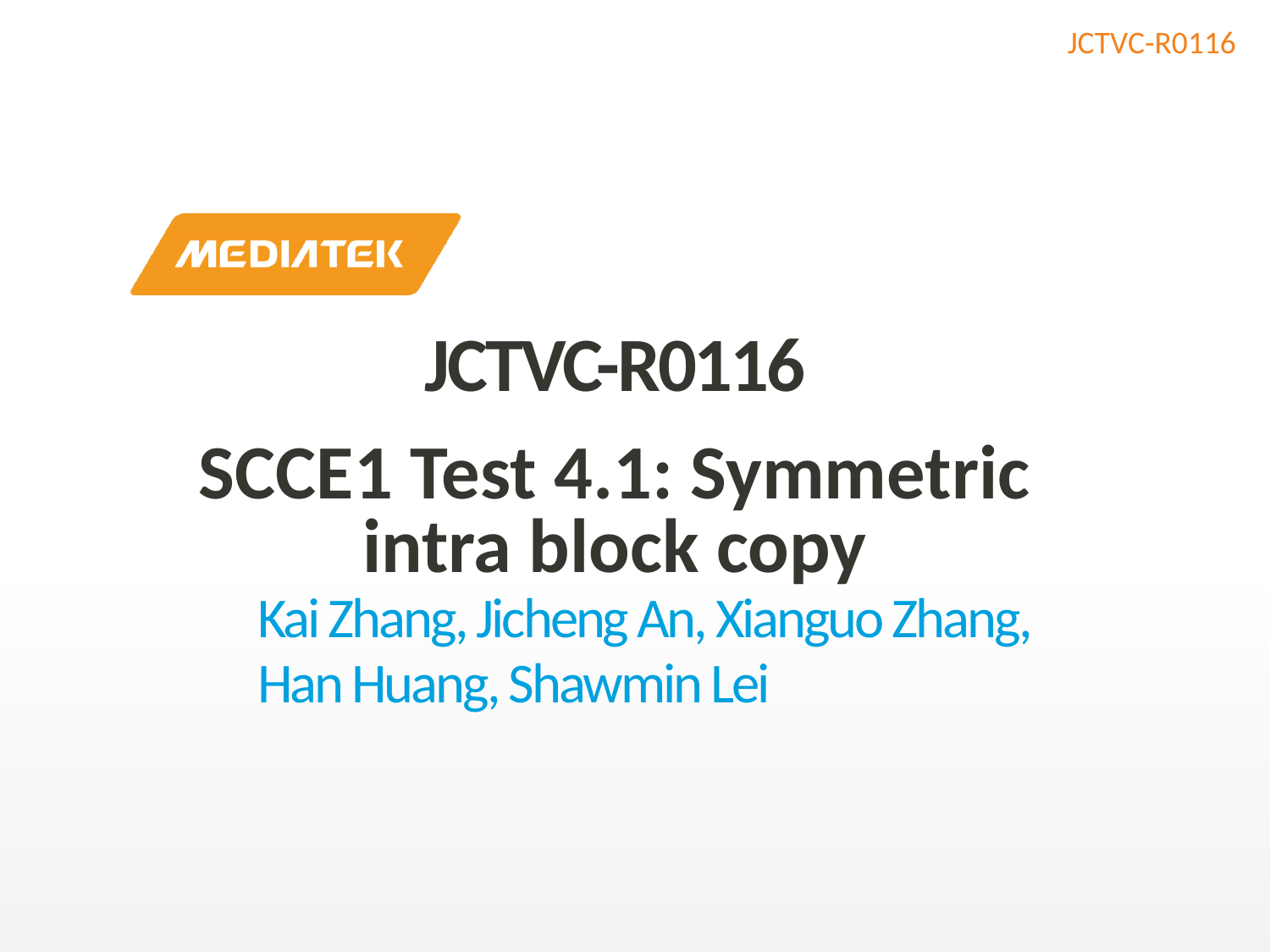

JCTVC-R0116

SCCE1 Test 4.1: Symmetric intra block copy
Kai Zhang, Jicheng An, Xianguo Zhang,
Han Huang, Shawmin Lei